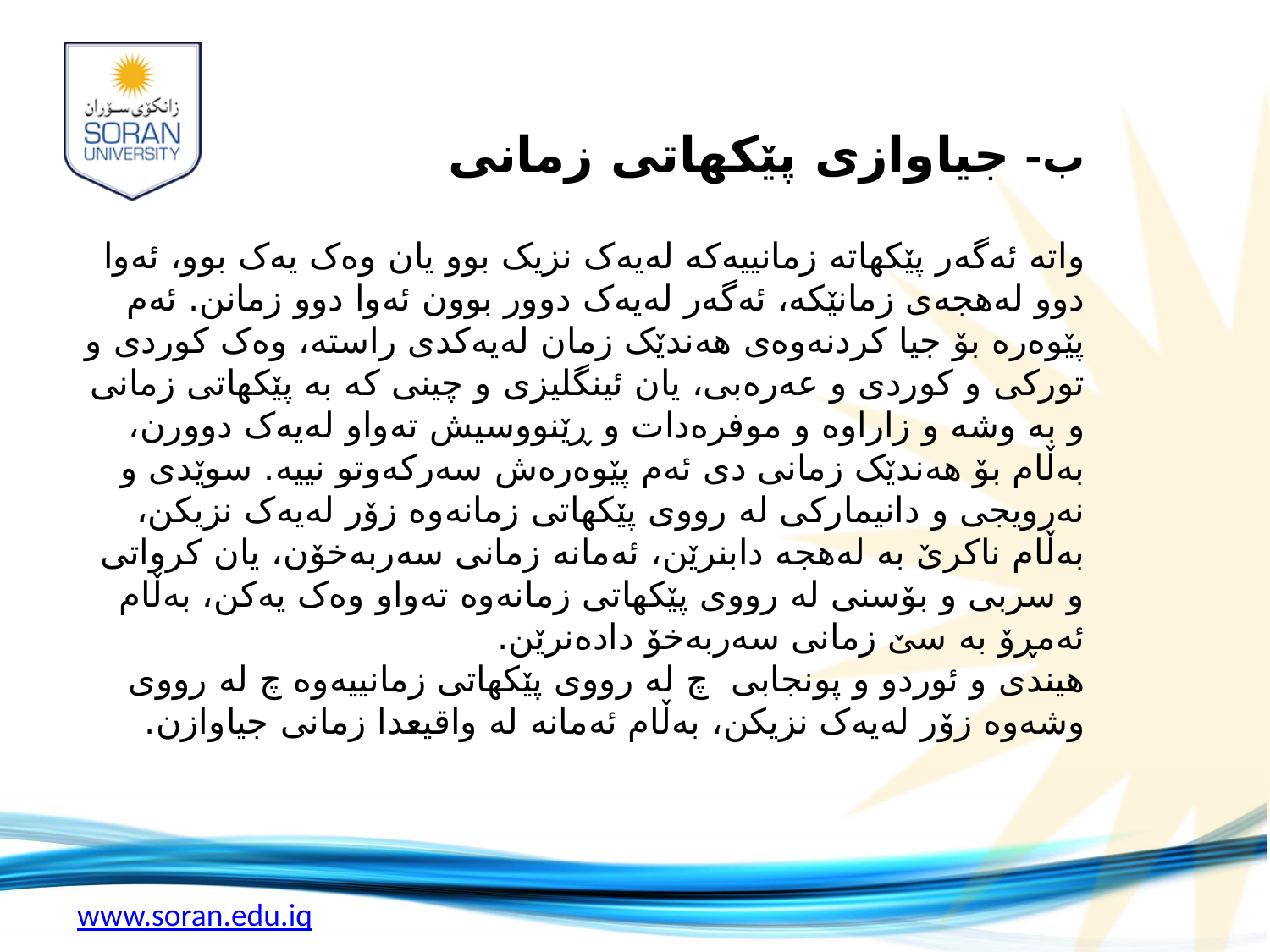

# ب- جیاوازی پێکهاتی زمانی واته‌ ئه‌گه‌ر پێکهاته‌ زمانییه‌که‌ له‌یه‌ک نزیک بوو یان وه‌ک یه‌ک بوو، ئه‌وا دوو له‌هجه‌ی زمانێکه‌، ئه‌گه‌ر له‌یه‌ک دوور بوون ئه‌وا دوو زمانن. ئه‌م پێوه‌ره‌ بۆ جیا کردنه‌وه‌ی هه‌ندێک زمان له‌یه‌کدی راسته‌، وه‌ک کوردی و تورکی و کوردی و عه‌ره‌بی، یان ئینگلیزی و چینی که‌ به‌ پێکهاتی‌ زمانی و به‌ وشه‌ و زاراوه‌ و موفره‌دات و ڕێنووسیش ته‌واو له‌یه‌ک دوورن‌، به‌ڵام بۆ هه‌ندێک زمانی دی ئه‌م پێوه‌ره‌ش سه‌رکه‌وتو نییه‌. سوێدی و نه‌رویجی و دانیمارکی له‌ رووی پێکهاتی زمانه‌وه‌ زۆر له‌یه‌ک نزیکن، به‌ڵام ناکرێ به ‌له‌هجه‌ دابنرێن، ئه‌مانه‌ زمانی سه‌ربه‌خۆن، یان کرواتی و سربی و بۆسنی له‌ رووی پێکهاتی زمانه‌وه‌ ته‌واو وه‌ک یه‌کن، به‌ڵام ئه‌مڕۆ به‌ سێ زمانی سه‌ربه‌خۆ داده‌نرێن. هیندی و ئوردو و پونجابی  چ له‌ رووی پێکهاتی زمانییه‌وه‌ چ له‌ رووی وشه‌وه‌ زۆر له‌یه‌ک نزیکن، به‌ڵام ئه‌مانه‌ له‌ واقیعدا زمانی جیاوازن.